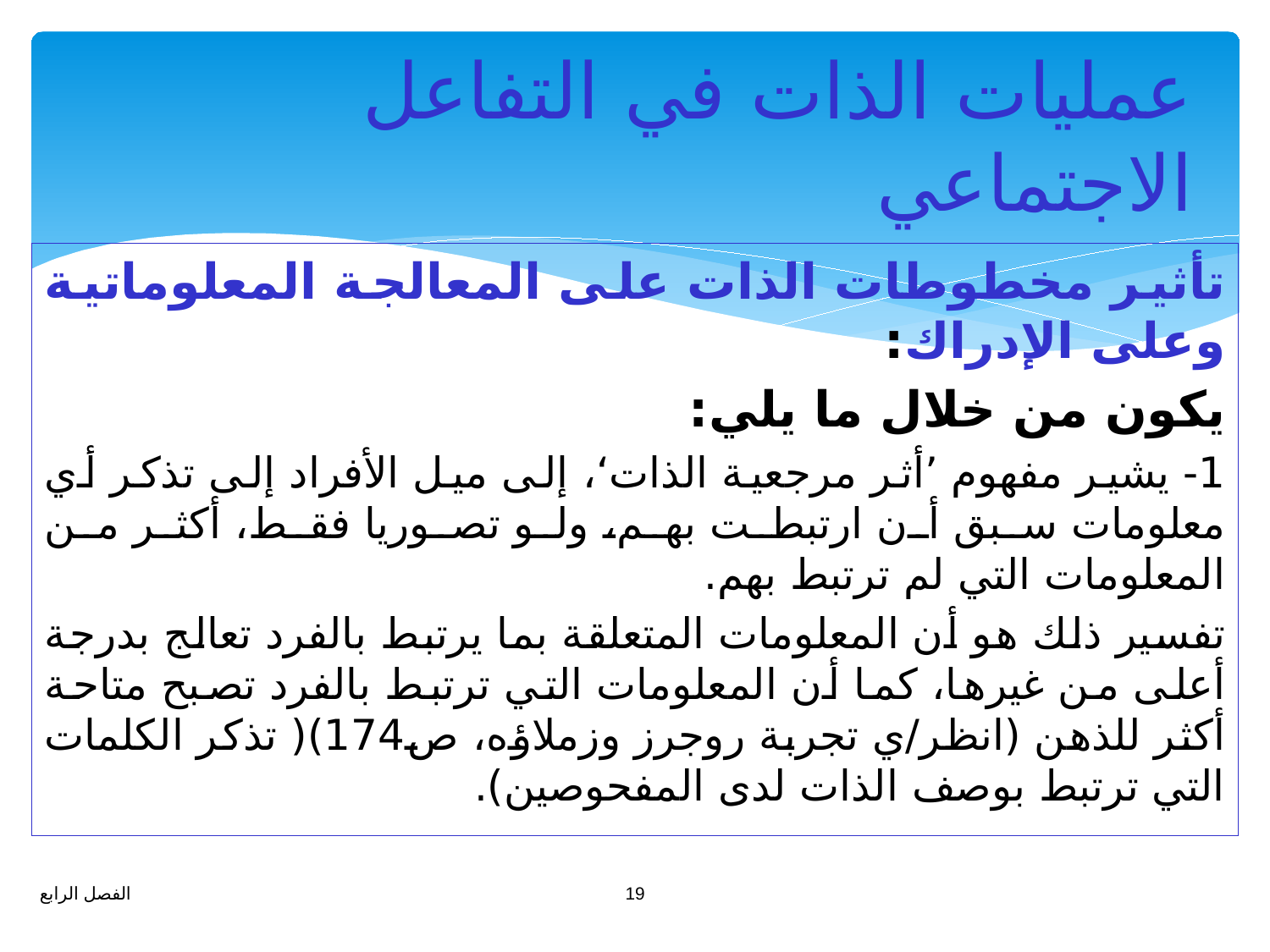

# عمليات الذات في التفاعل الاجتماعي
تأثير مخطوطات الذات على المعالجة المعلوماتية وعلى الإدراك:
يكون من خلال ما يلي:
1- يشير مفهوم ’أثر مرجعية الذات‘، إلى ميل الأفراد إلى تذكر أي معلومات سبق أن ارتبطت بهم، ولو تصوريا فقط، أكثر من المعلومات التي لم ترتبط بهم.
تفسير ذلك هو أن المعلومات المتعلقة بما يرتبط بالفرد تعالج بدرجة أعلى من غيرها، كما أن المعلومات التي ترتبط بالفرد تصبح متاحة أكثر للذهن (انظر/ي تجربة روجرز وزملاؤه، ص174)( تذكر الكلمات التي ترتبط بوصف الذات لدى المفحوصين).

19
الفصل الرابع